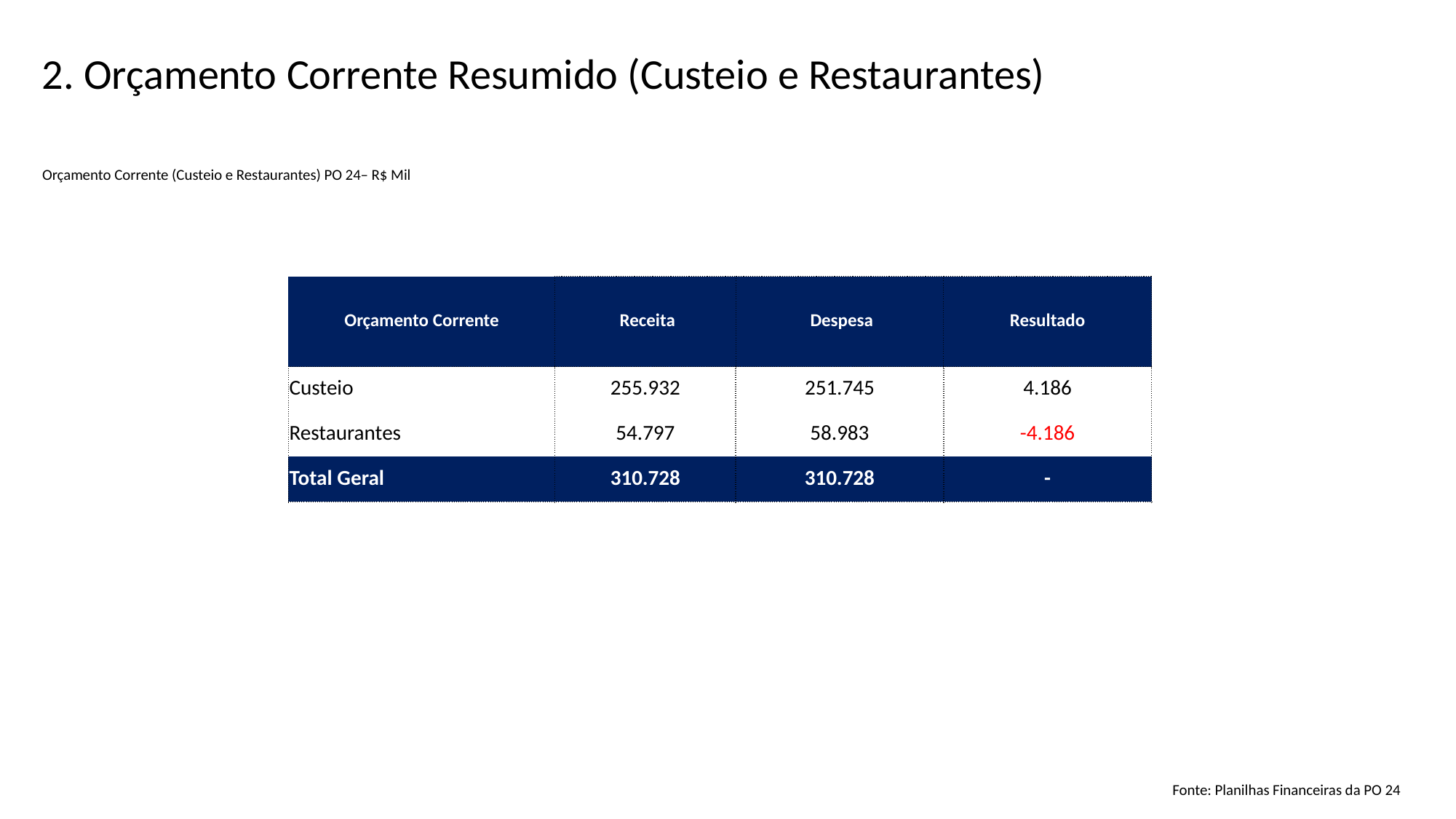

2. Orçamento Corrente Resumido (Custeio e Restaurantes)
Orçamento Corrente (Custeio e Restaurantes) PO 24– R$ Mil
| Orçamento Corrente | Receita | Despesa | Resultado |
| --- | --- | --- | --- |
| Custeio | 255.932 | 251.745 | 4.186 |
| Restaurantes | 54.797 | 58.983 | -4.186 |
| Total Geral | 310.728 | 310.728 | - |
Fonte: Planilhas Financeiras da PO 24